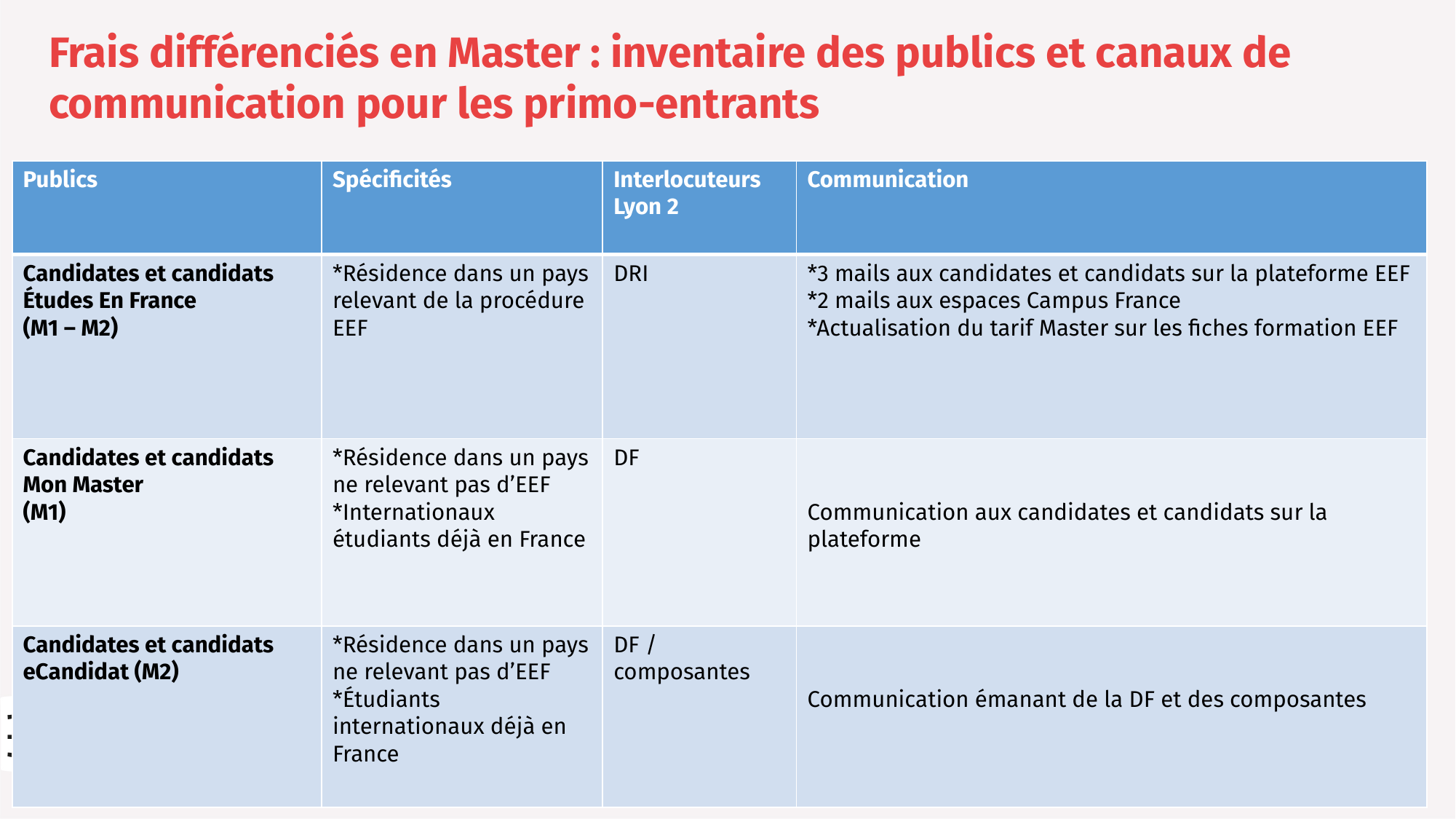

Frais différenciés en Master : inventaire des publics et canaux de communication pour les primo-entrants
| Publics | Spécificités | Interlocuteurs Lyon 2 | Communication |
| --- | --- | --- | --- |
| Candidates et candidats Études En France (M1 – M2) | \*Résidence dans un pays relevant de la procédure EEF | DRI | \*3 mails aux candidates et candidats sur la plateforme EEF \*2 mails aux espaces Campus France \*Actualisation du tarif Master sur les fiches formation EEF |
| Candidates et candidats Mon Master (M1) | \*Résidence dans un pays ne relevant pas d’EEF \*Internationaux étudiants déjà en France | DF | Communication aux candidates et candidats sur la plateforme |
| Candidates et candidats eCandidat (M2) | \*Résidence dans un pays ne relevant pas d’EEF \*Étudiants internationaux déjà en France | DF / composantes | Communication émanant de la DF et des composantes |